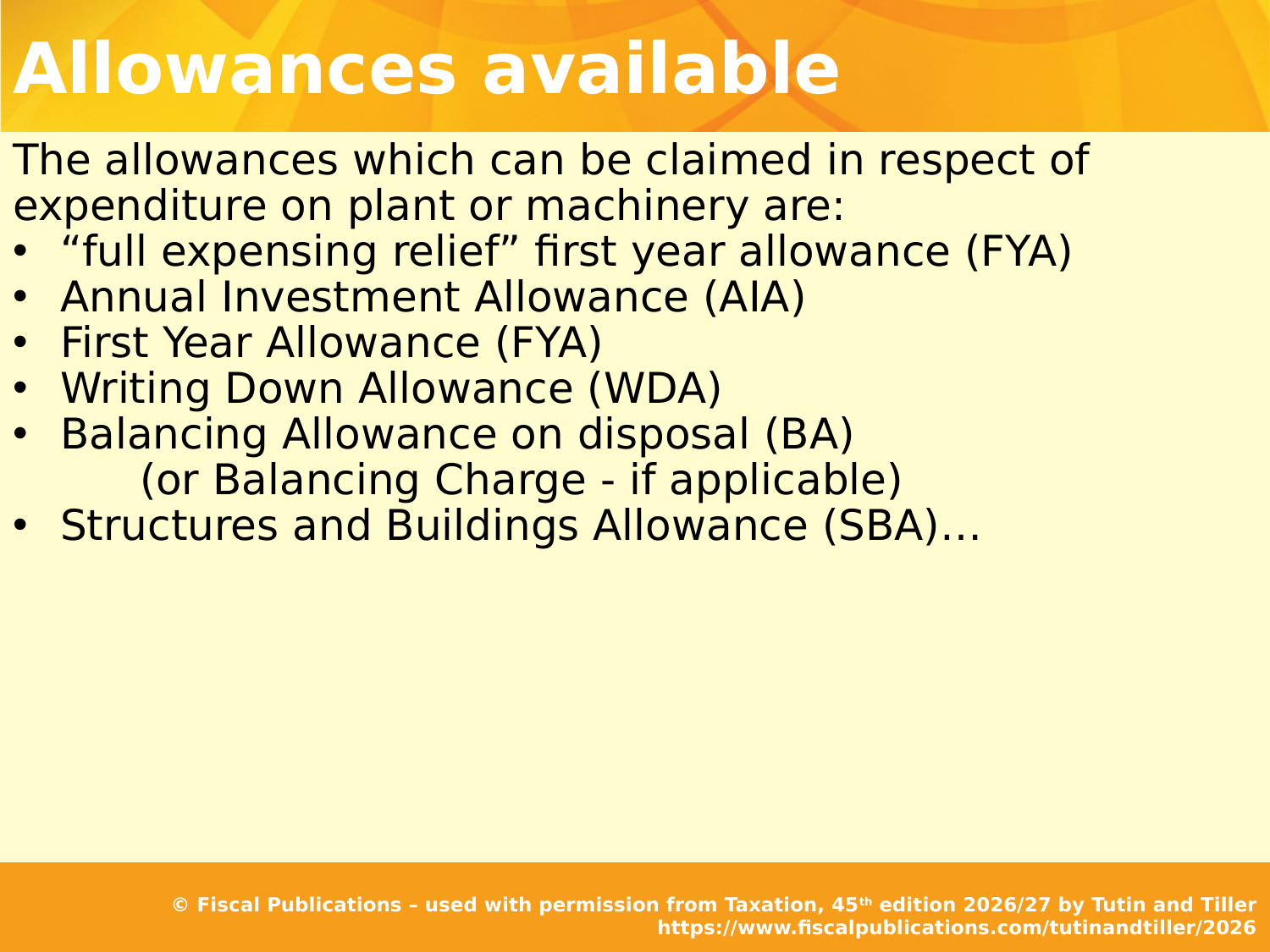

# Allowances available
The allowances which can be claimed in respect of expenditure on plant or machinery are:
“full expensing relief” first year allowance (FYA)
Annual Investment Allowance (AIA)
First Year Allowance (FYA)
Writing Down Allowance (WDA)
Balancing Allowance on disposal (BA)
	(or Balancing Charge - if applicable)
Structures and Buildings Allowance (SBA)…